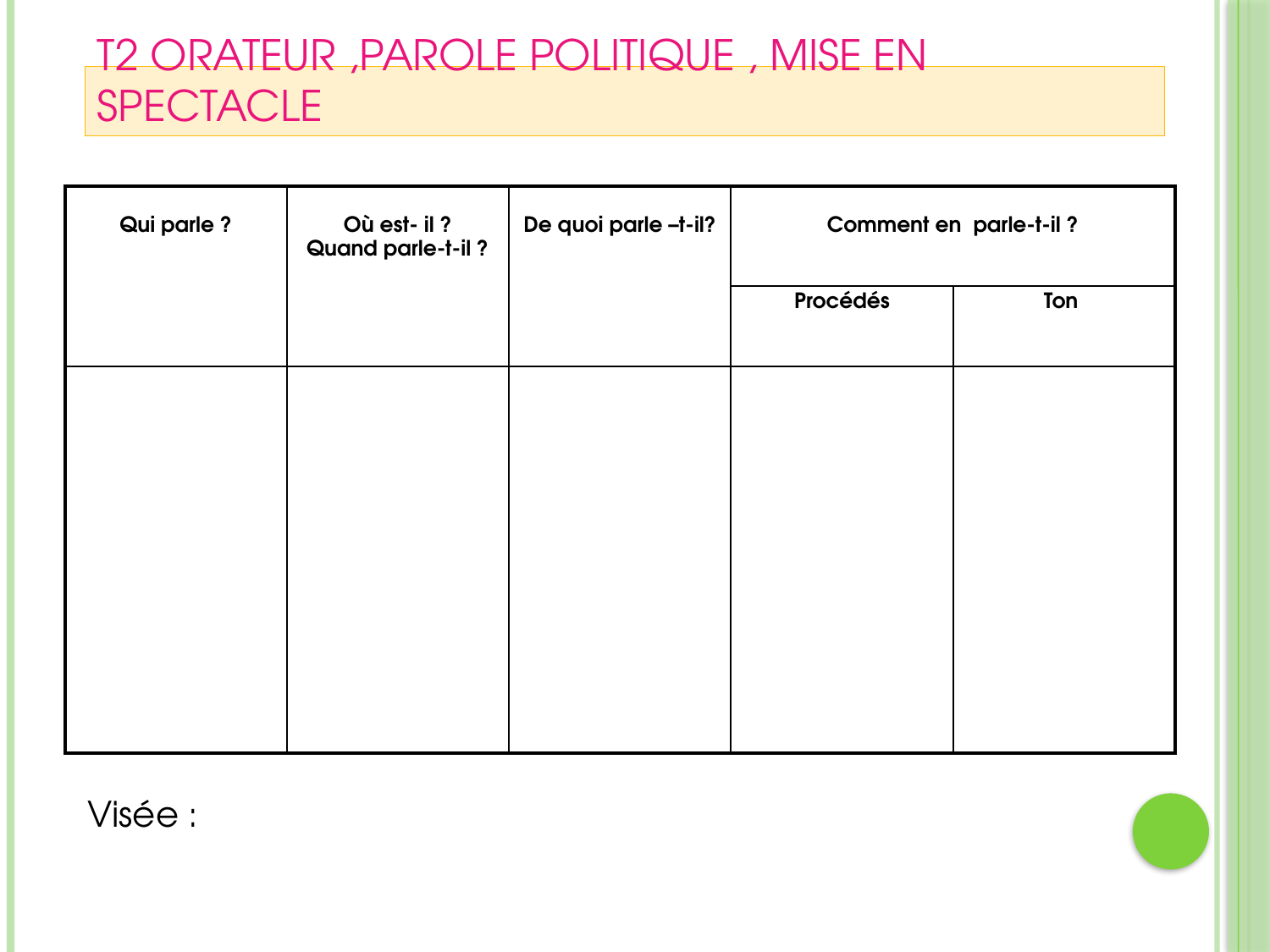

# T2 Orateur ,parole politique , mise en spectacle
| Qui parle ? | Où est- il ? Quand parle-t-il ? | De quoi parle –t-il? | Comment en parle-t-il ? |  |
| --- | --- | --- | --- | --- |
|  |  |  | Procédés | Ton |
|  |  |  |  |  |
Visée :